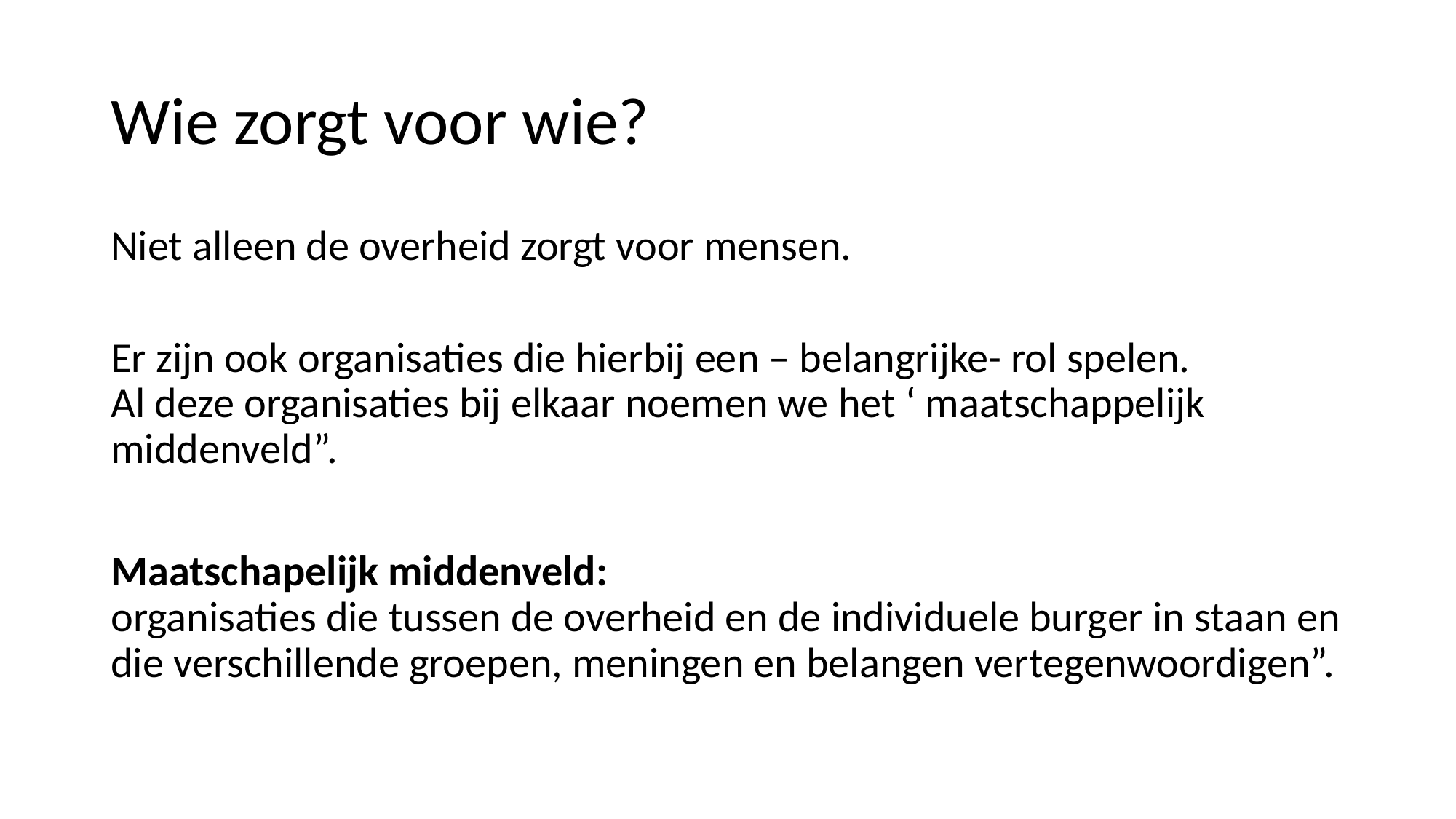

# Wie zorgt voor wie?
Niet alleen de overheid zorgt voor mensen.
Er zijn ook organisaties die hierbij een – belangrijke- rol spelen.
Al deze organisaties bij elkaar noemen we het ‘ maatschappelijk middenveld”.

Maatschapelijk middenveld:
organisaties die tussen de overheid en de individuele burger in staan en die verschillende groepen, meningen en belangen vertegenwoordigen”.